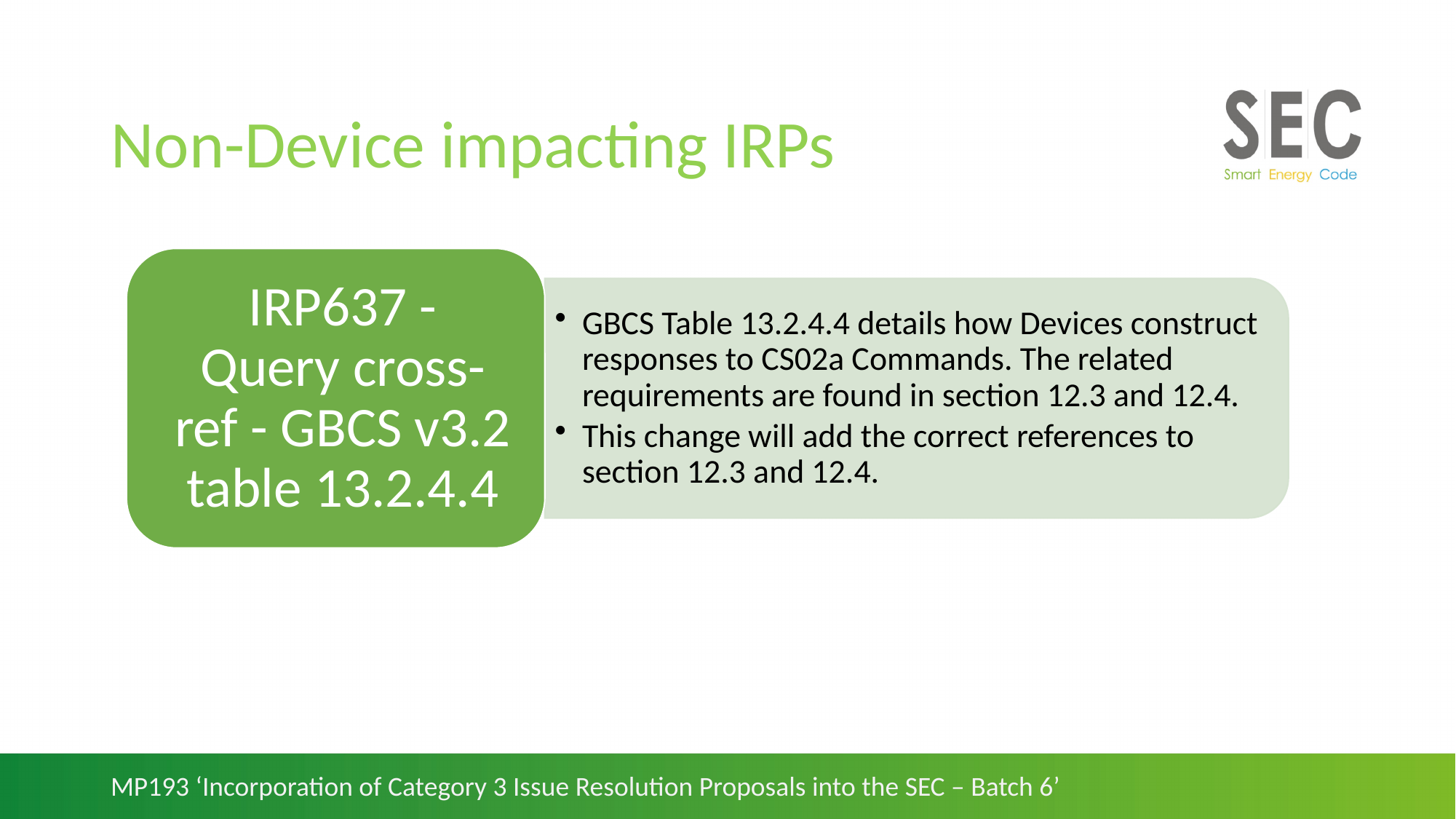

# Non-Device impacting IRPs
GBCS Table 13.2.4.4 details how Devices construct responses to CS02a Commands. The related requirements are found in section 12.3 and 12.4.
This change will add the correct references to section 12.3 and 12.4.
IRP637 - Query cross-ref - GBCS v3.2 table 13.2.4.4
MP193 ‘Incorporation of Category 3 Issue Resolution Proposals into the SEC – Batch 6’